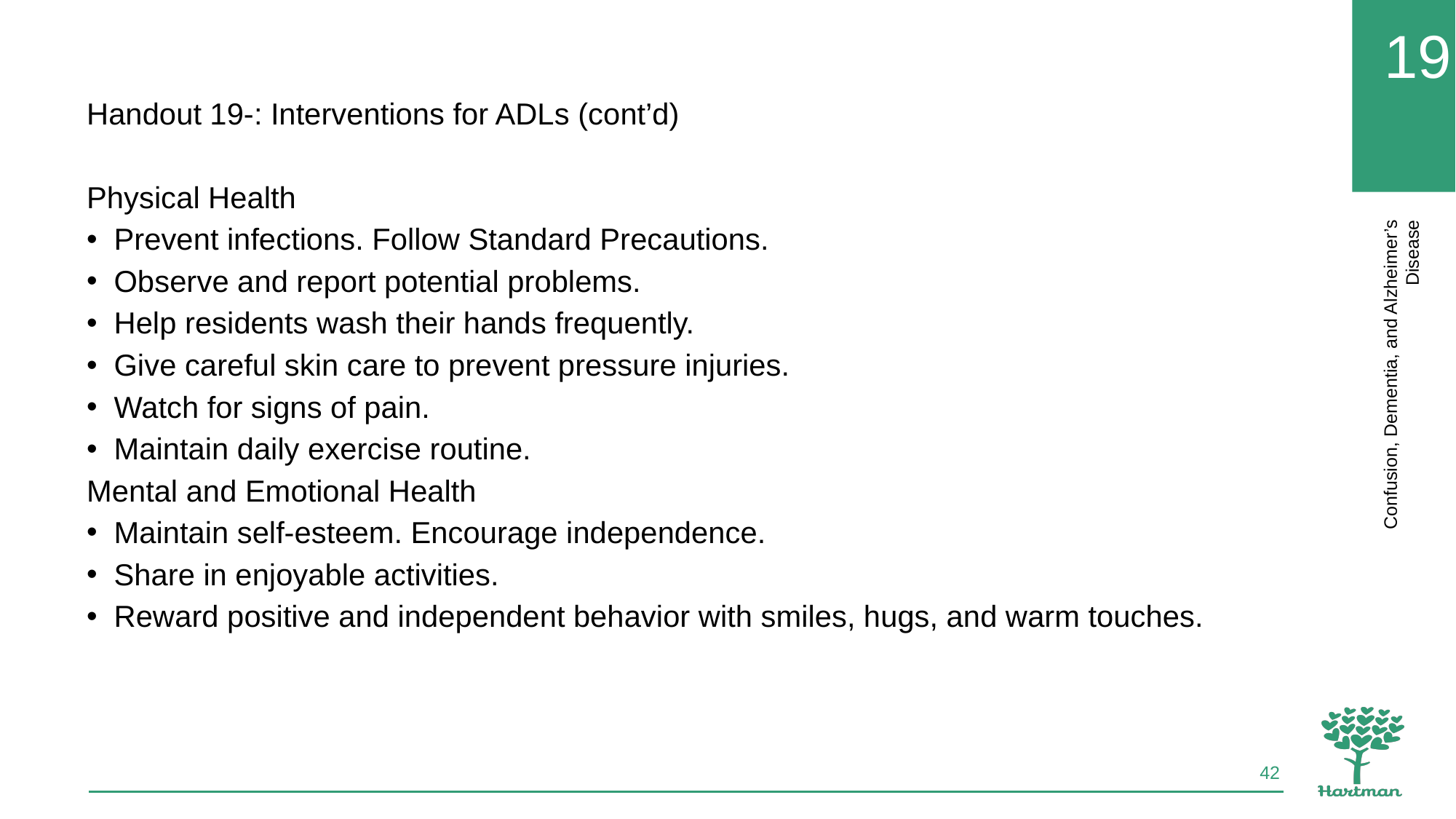

Handout 19-: Interventions for ADLs (cont’d)

Physical Health
Prevent infections. Follow Standard Precautions.
Observe and report potential problems.
Help residents wash their hands frequently.
Give careful skin care to prevent pressure injuries.
Watch for signs of pain.
Maintain daily exercise routine.
Mental and Emotional Health
Maintain self-esteem. Encourage independence.
Share in enjoyable activities.
Reward positive and independent behavior with smiles, hugs, and warm touches.

42